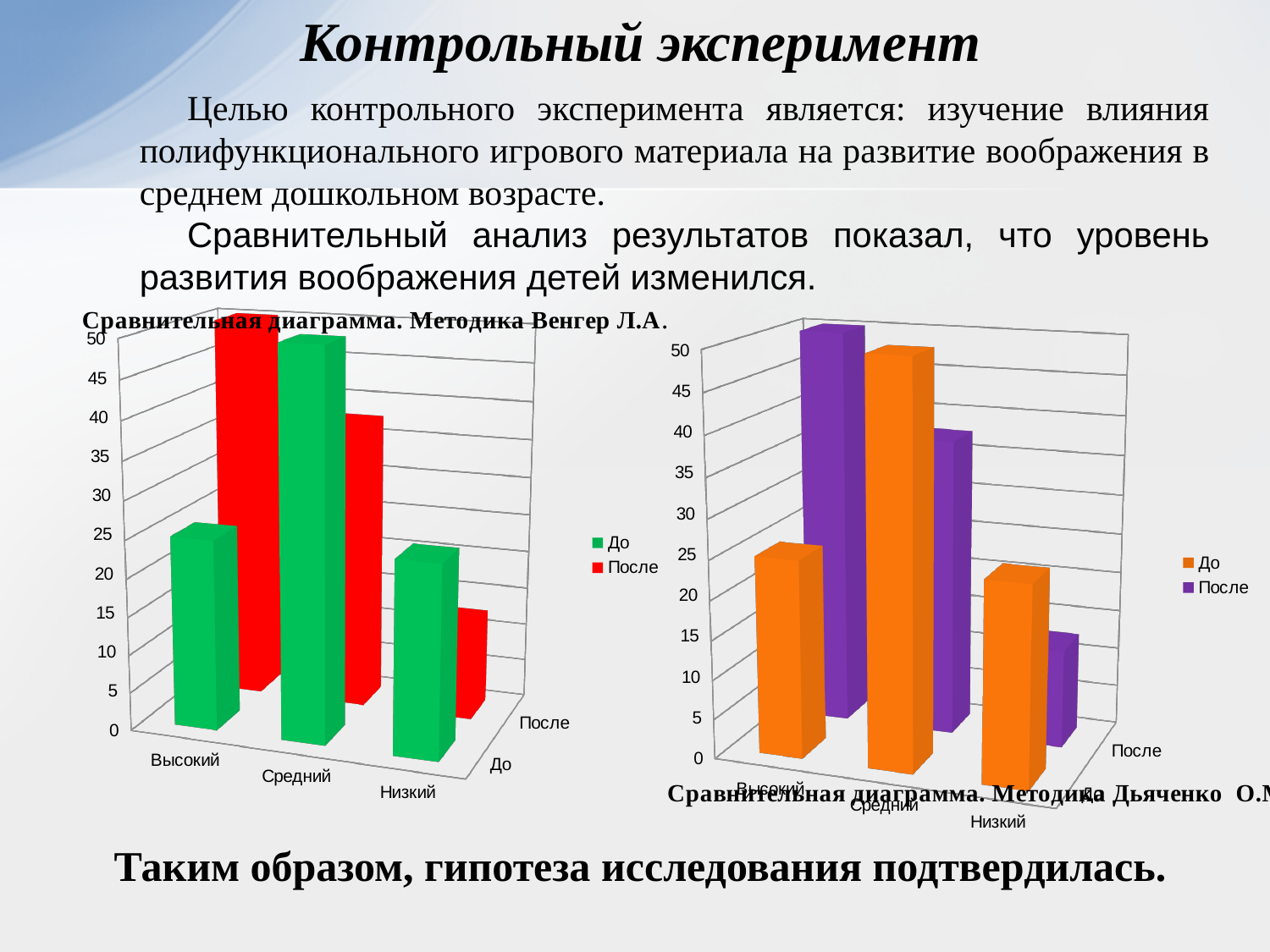

# Контрольный эксперимент
Целью контрольного эксперимента является: изучение влияния полифункционального игрового материала на развитие воображения в среднем дошкольном возрасте.
Сравнительный анализ результатов показал, что уровень развития воображения детей изменился.

[unsupported chart]

[unsupported chart]

Таким образом, гипотеза исследования подтвердилась.